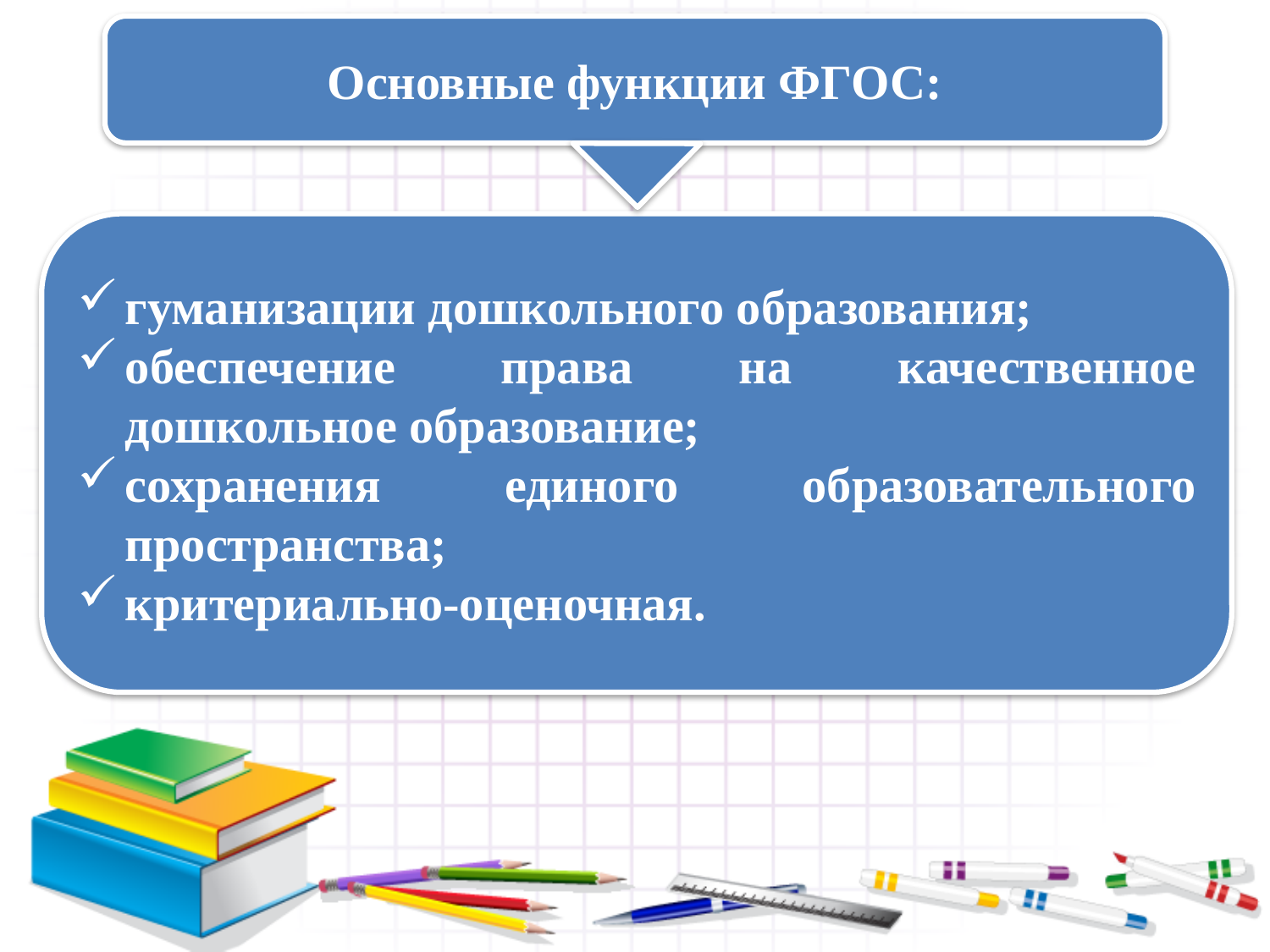

Основные функции ФГОС:

гуманизации дошкольного образования;
обеспечение права на качественное дошкольное образование;
сохранения единого образовательного пространства;
критериально-оценочная.